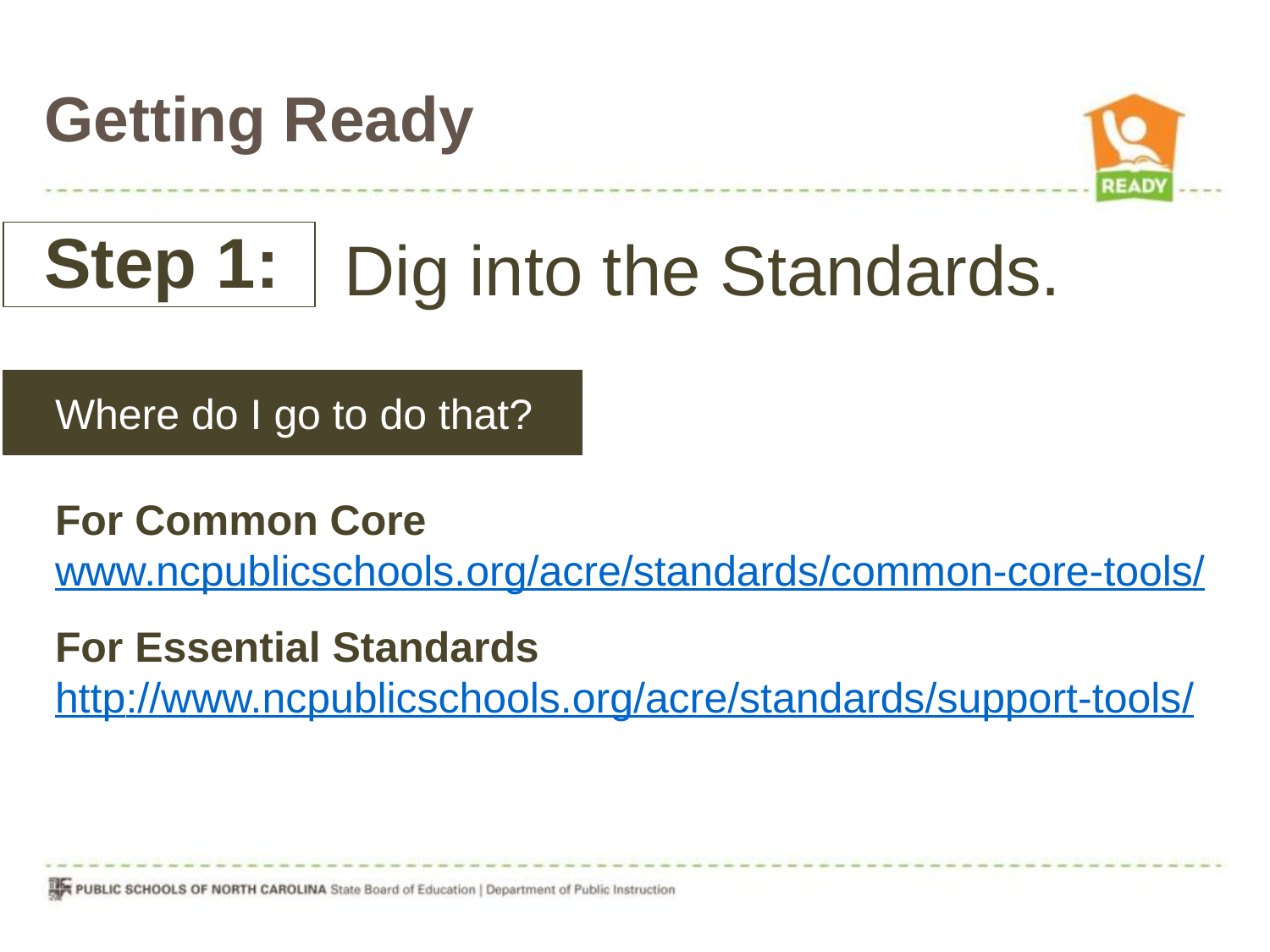

Getting Ready
Step 1:
Dig into the Standards.

Where do I go to do that?
For Common Core
www.ncpublicschools.org/acre/standards/common-core-tools/
For Essential Standards
http://www.ncpublicschools.org/acre/standards/support-tools/